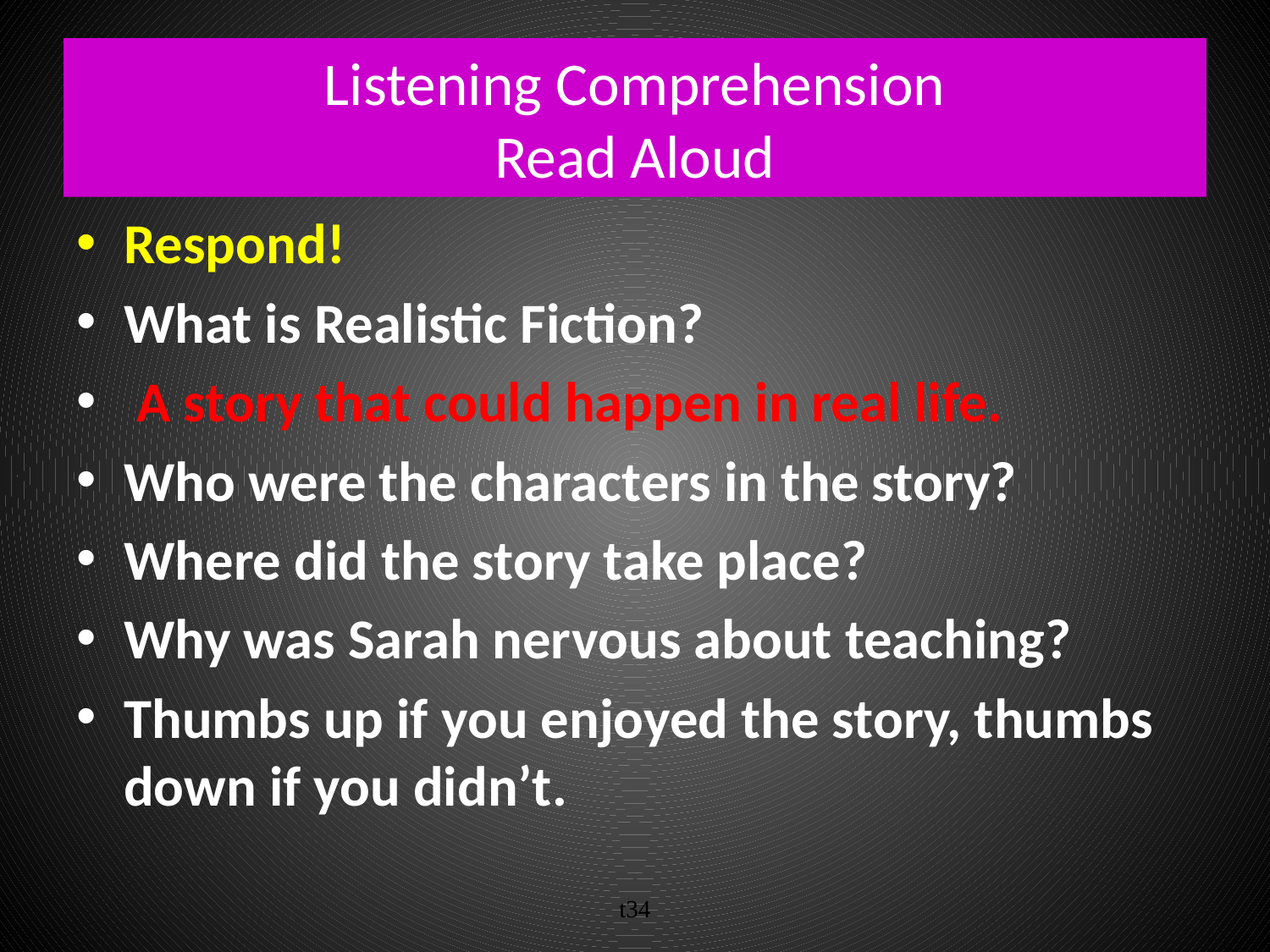

# Listening Comprehension Read Aloud
Respond!
What is Realistic Fiction?
 A story that could happen in real life.
Who were the characters in the story?
Where did the story take place?
Why was Sarah nervous about teaching?
Thumbs up if you enjoyed the story, thumbs down if you didn’t.
t34